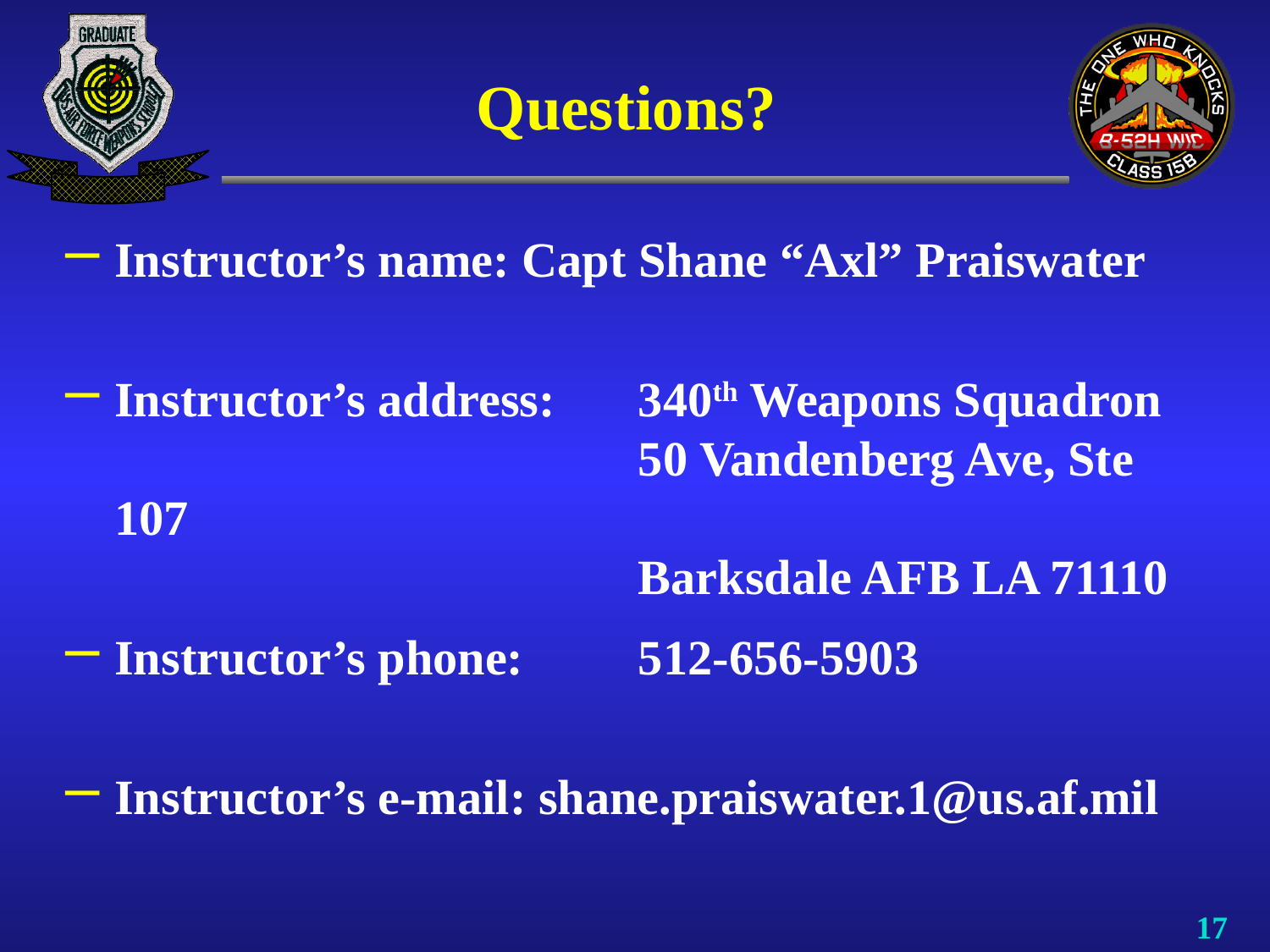

# Questions?
Instructor’s name: Capt Shane “Axl” Praiswater
Instructor’s address:	340th Weapons Squadron
	50 Vandenberg Ave, Ste 107
	Barksdale AFB LA 71110
Instructor’s phone:	512-656-5903
Instructor’s e-mail: shane.praiswater.1@us.af.mil